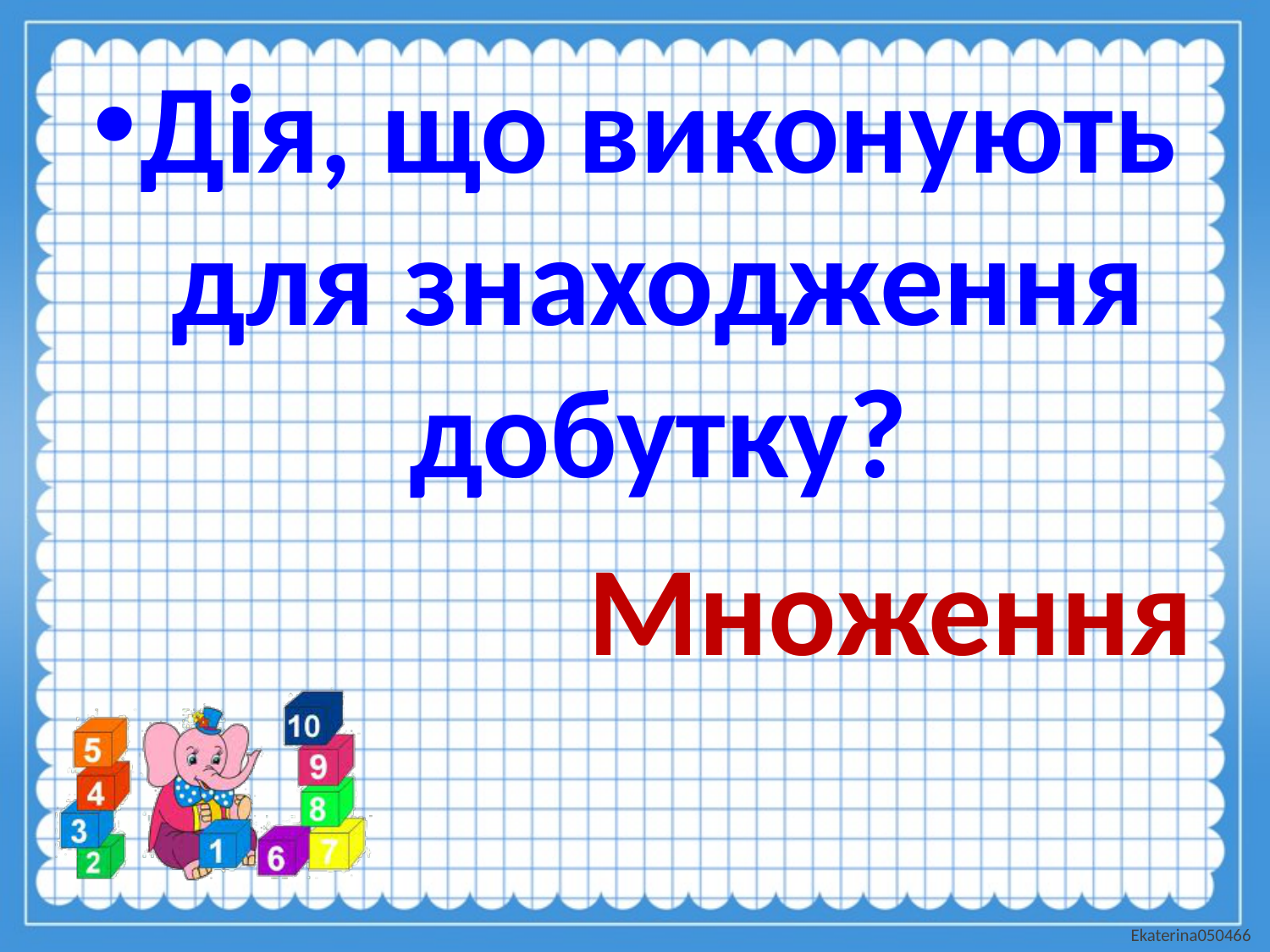

#
Дія, що виконують для знаходження добутку?
Множення